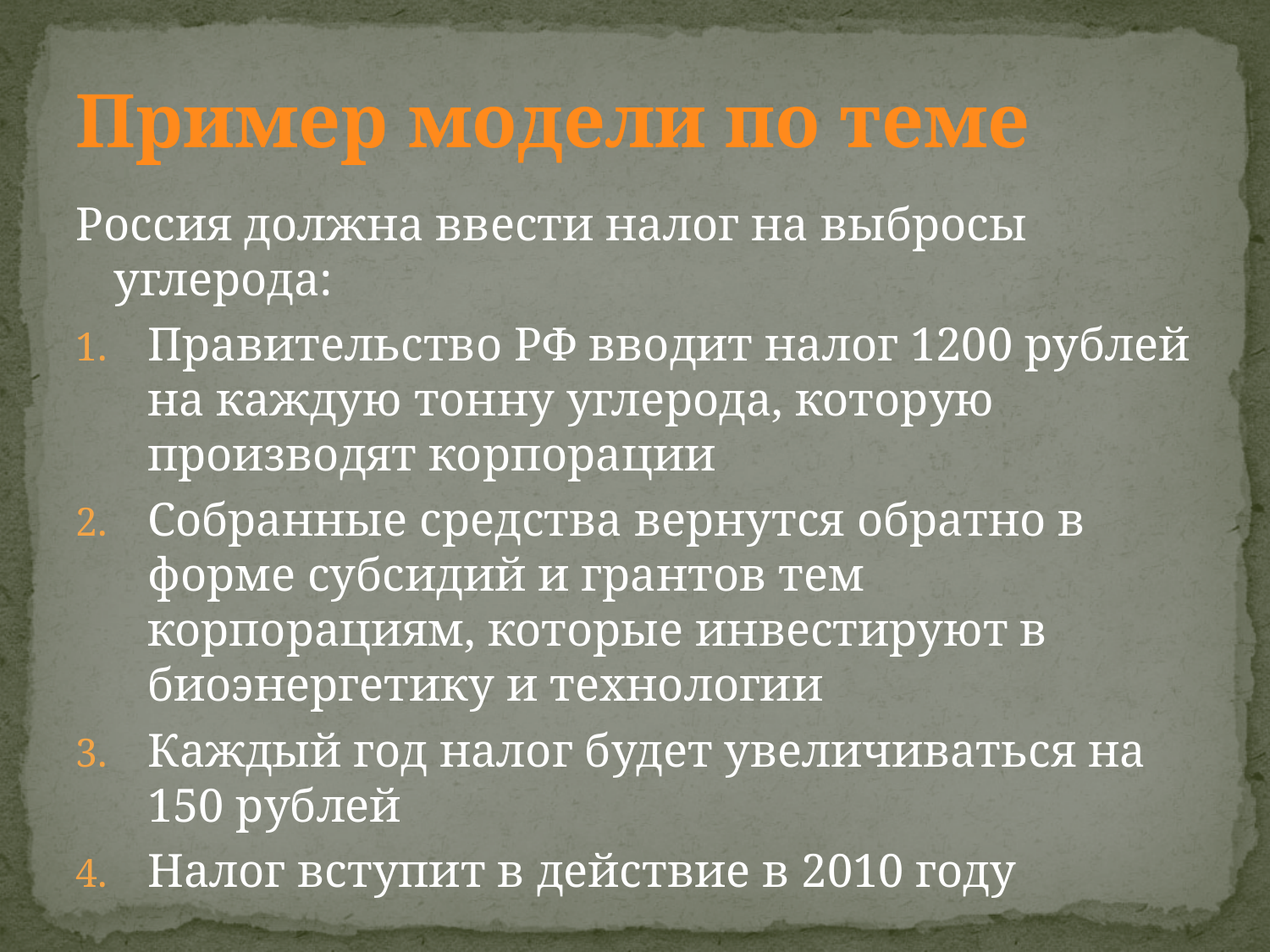

# Пример модели по теме
Россия должна ввести налог на выбросы углерода:
Правительство РФ вводит налог 1200 рублей на каждую тонну углерода, которую производят корпорации
Собранные средства вернутся обратно в форме субсидий и грантов тем корпорациям, которые инвестируют в биоэнергетику и технологии
Каждый год налог будет увеличиваться на 150 рублей
Налог вступит в действие в 2010 году